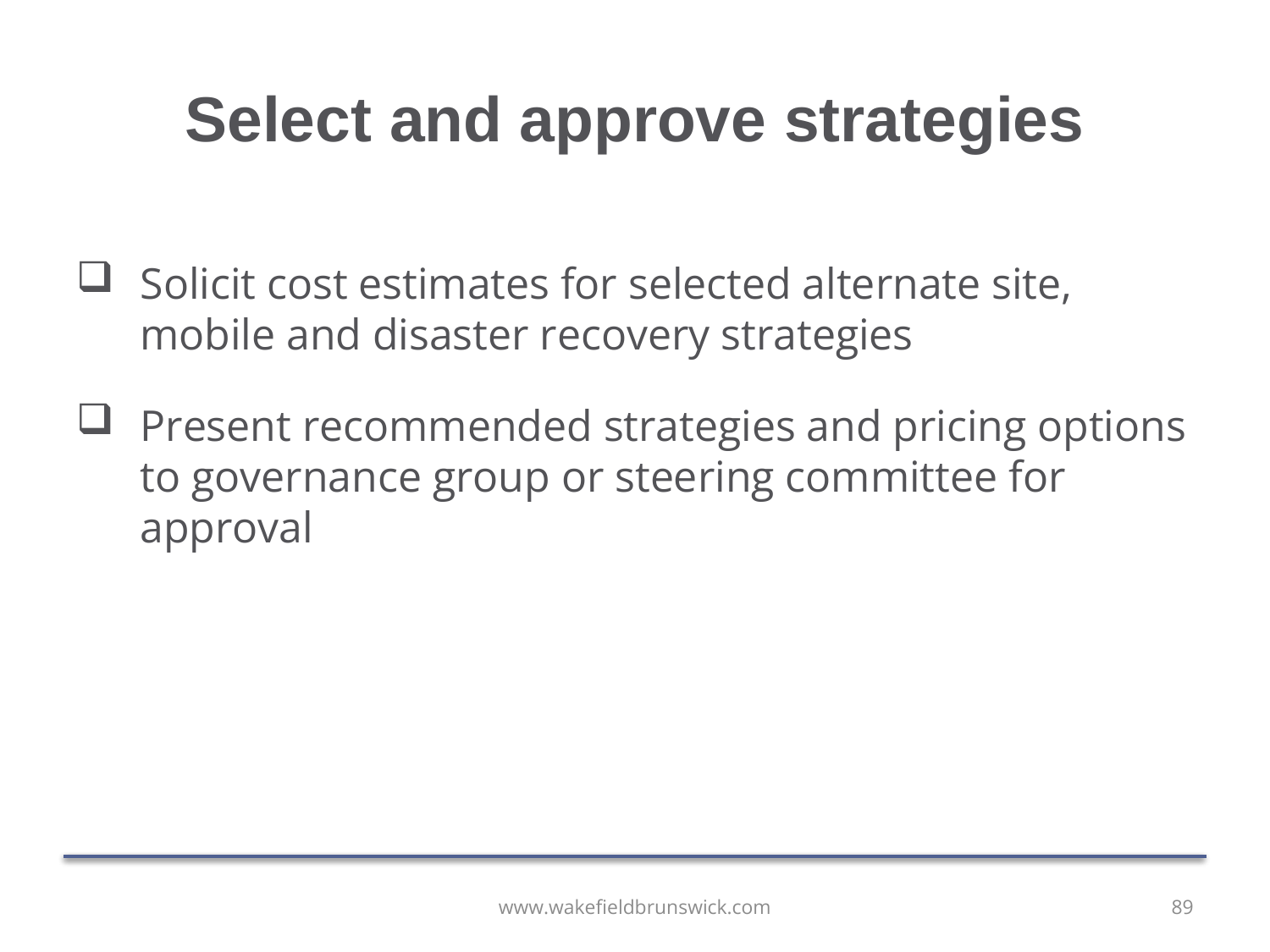

# Select and approve strategies
Solicit cost estimates for selected alternate site, mobile and disaster recovery strategies
Present recommended strategies and pricing options to governance group or steering committee for approval
www.wakefieldbrunswick.com
89